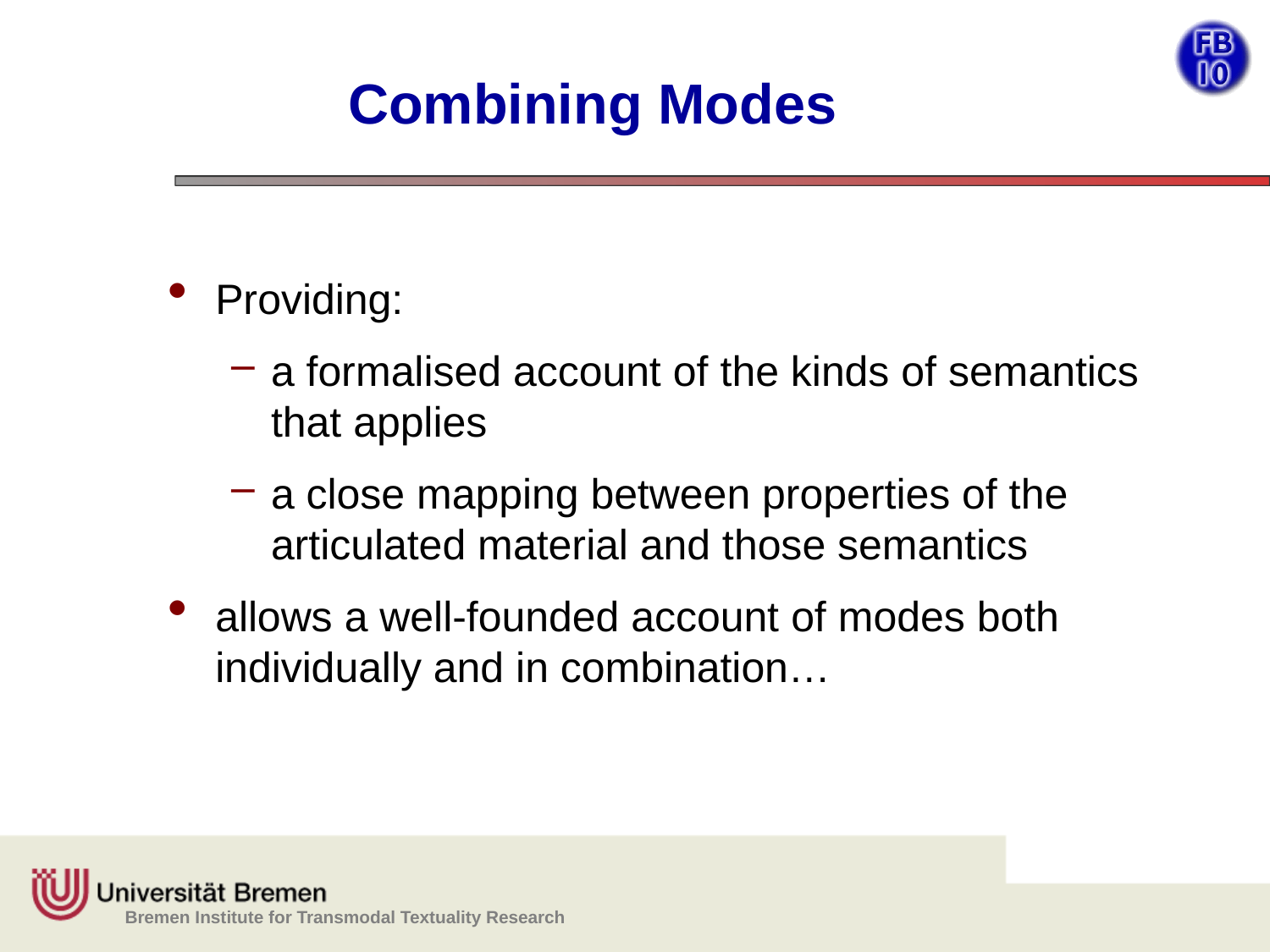

# Combining Modes
Providing:
a formalised account of the kinds of semantics that applies
a close mapping between properties of the articulated material and those semantics
allows a well-founded account of modes both individually and in combination…